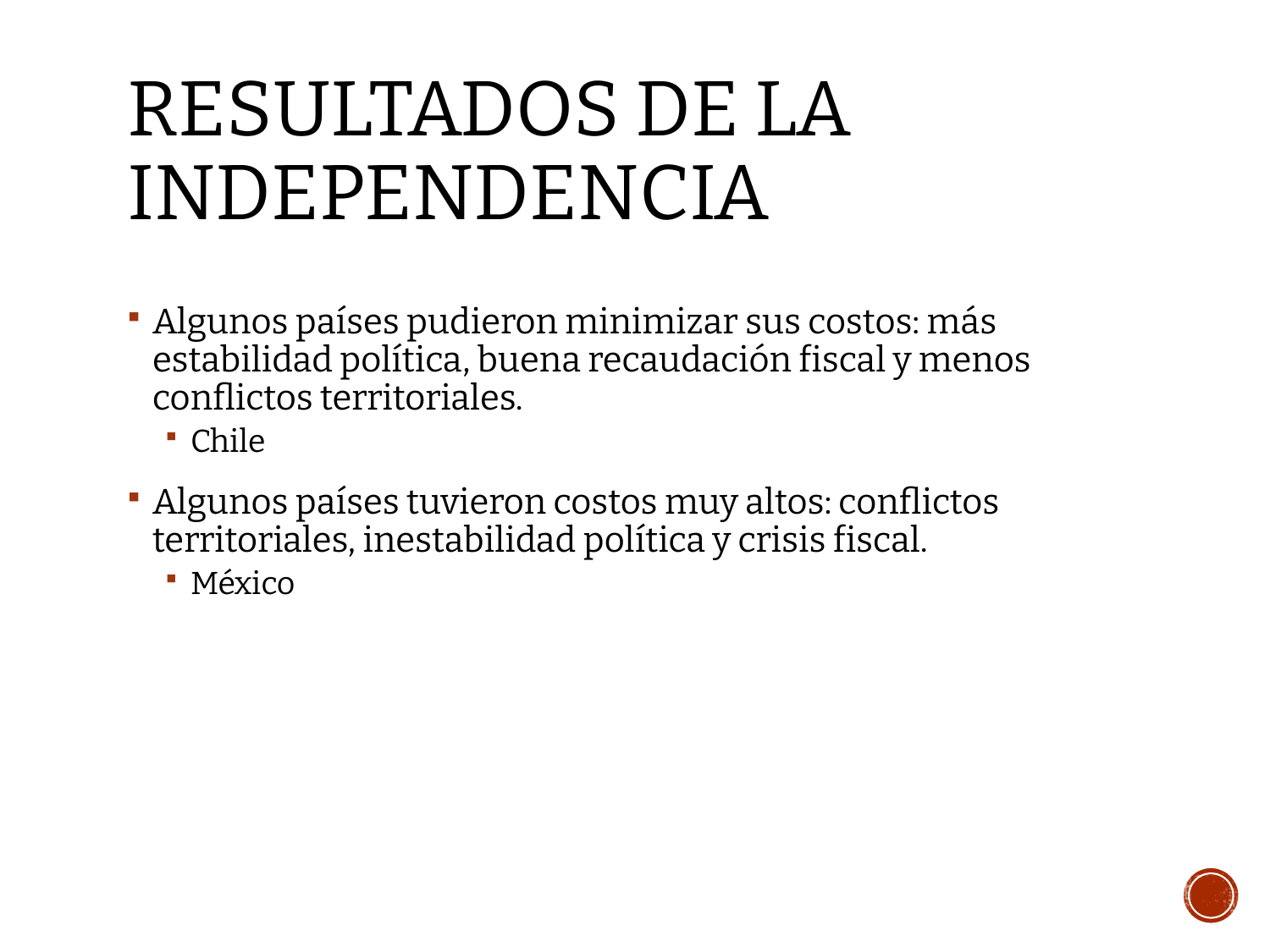

# RESULTADOS DE LA INDEPENDENCIA
Algunos países pudieron minimizar sus costos: más estabilidad política, buena recaudación fiscal y menos conflictos territoriales.
Chile
Algunos países tuvieron costos muy altos: conflictos territoriales, inestabilidad política y crisis fiscal.
México